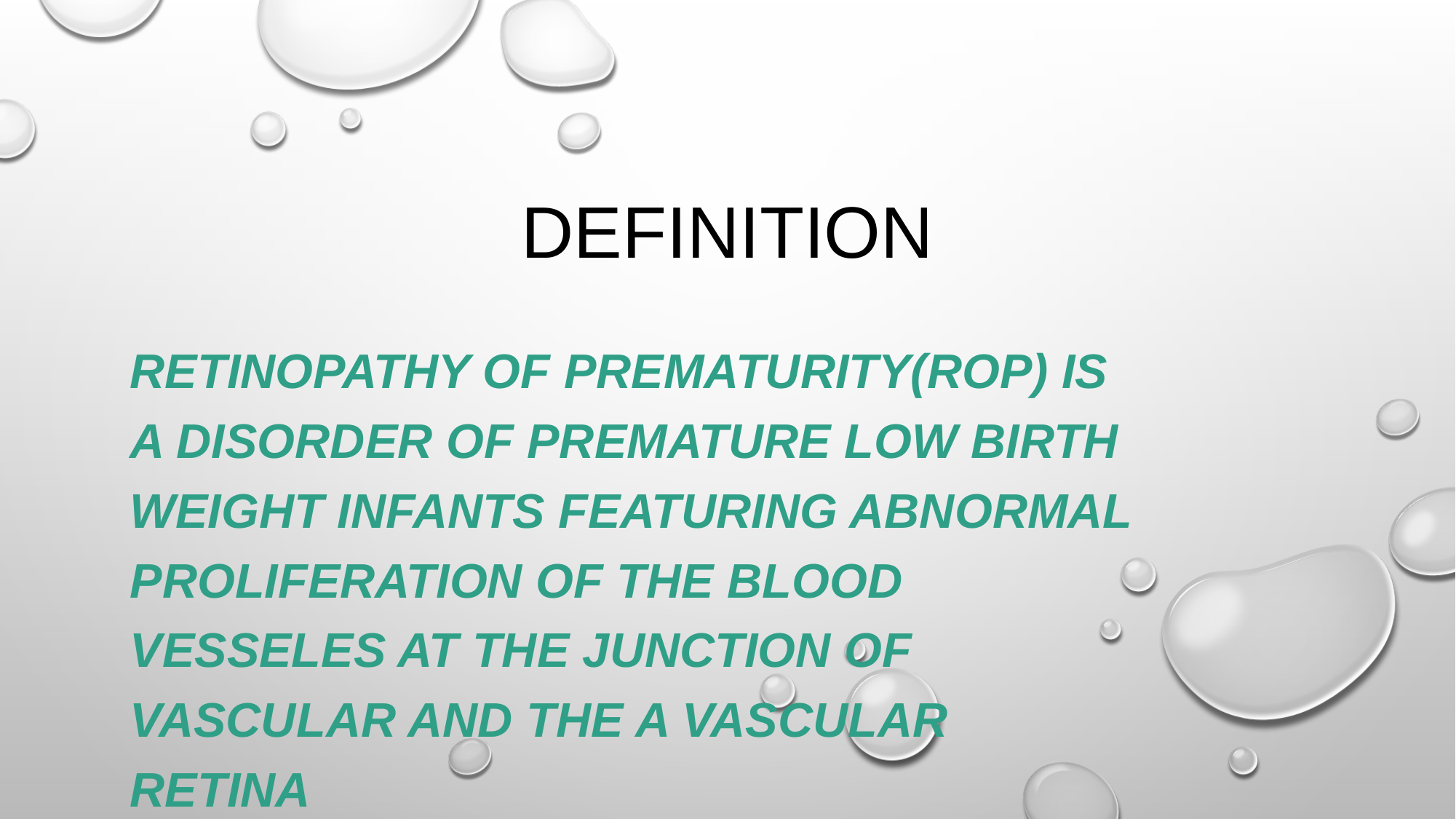

# Definition
Retinopathy of prematurity(ROP) IS A disorder of premature low birth weight Infants fEaturing abnormal Proliferation of the blood veSseles at the junction of vascular and the a vascular retina